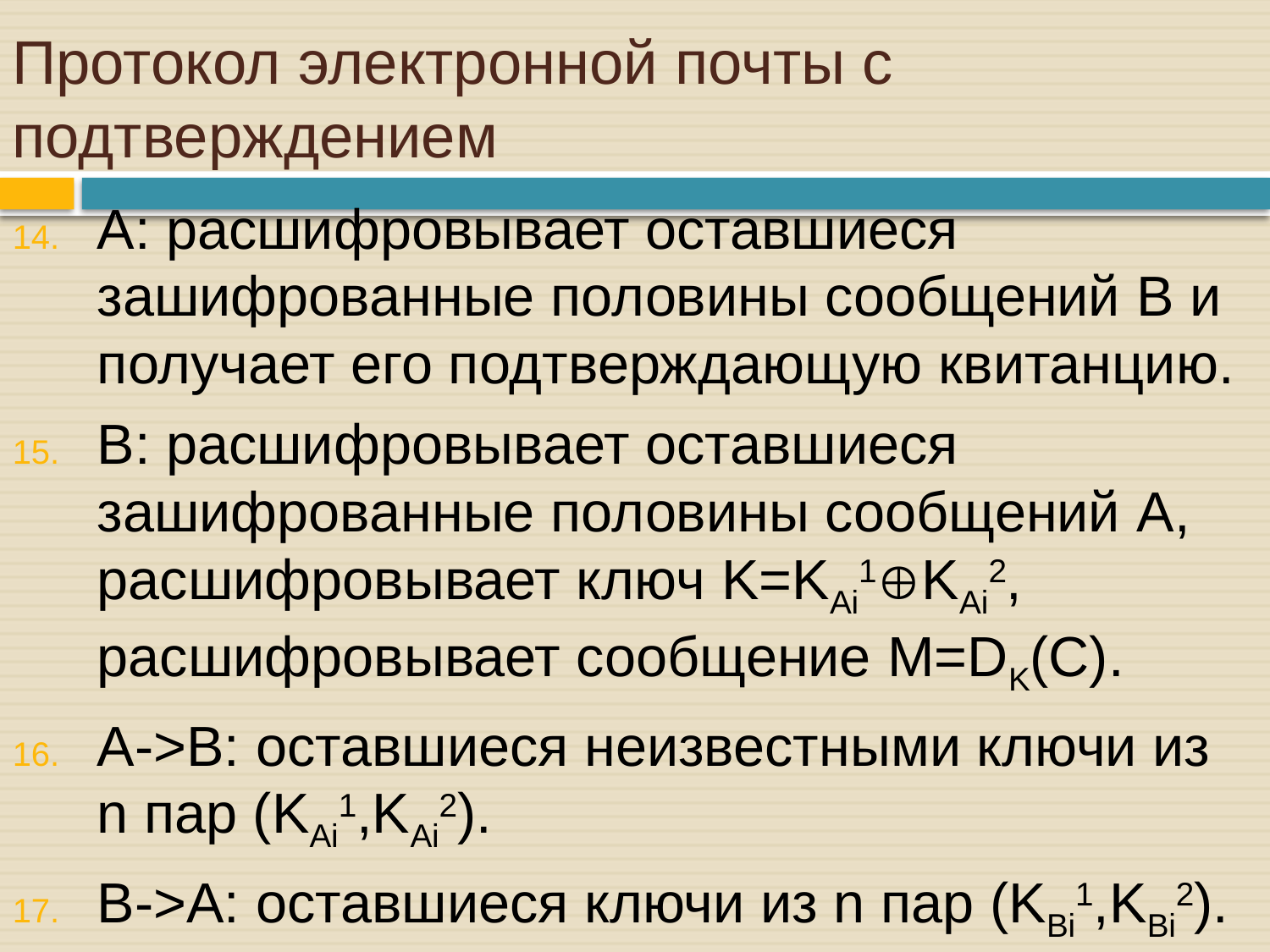

# Протокол электронной почты с подтверждением
A: расшифровывает оставшиеся зашифрованные половины сообщений B и получает его подтверждающую квитанцию.
B: расшифровывает оставшиеся зашифрованные половины сообщений A, расшифровывает ключ K=KAi1⊕KAi2, расшифровывает сообщение M=DK(C).
A->B: оставшиеся неизвестными ключи из n пар (KAi1,KAi2).
B->A: оставшиеся ключи из n пар (KBi1,KBi2).